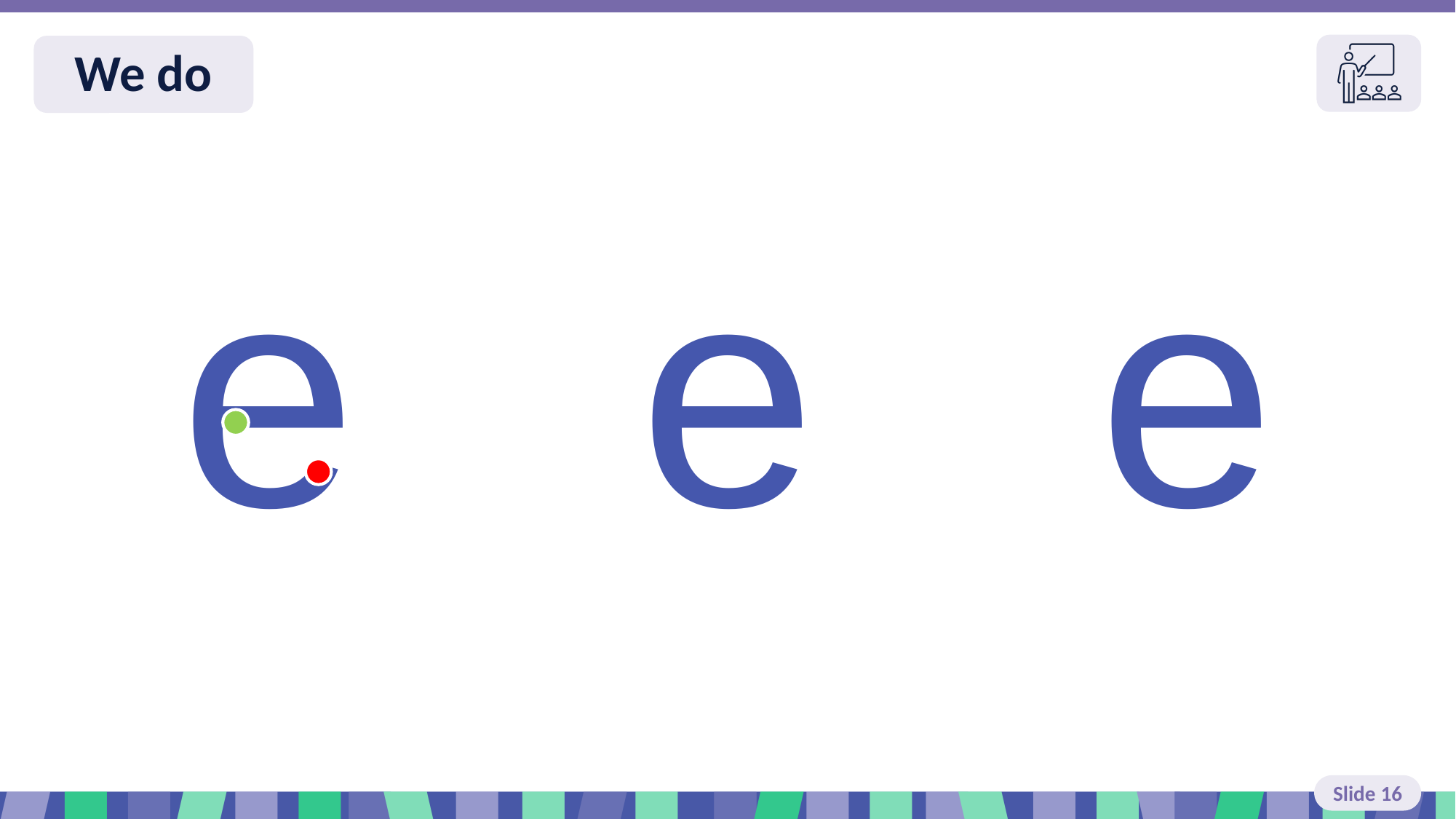

Slide 16 We do
e
e
e